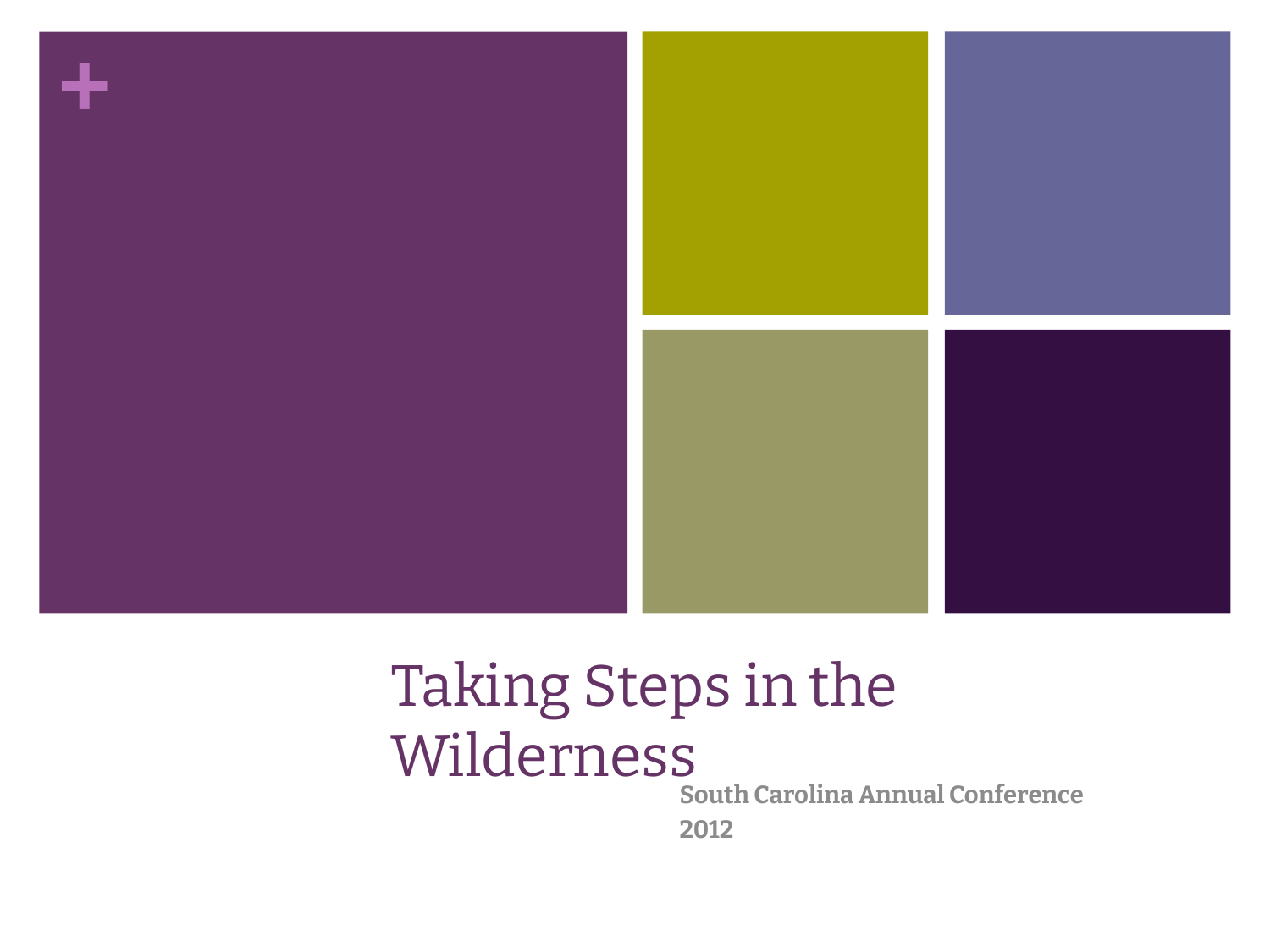

# Taking Steps in the Wilderness
South Carolina Annual Conference
2012